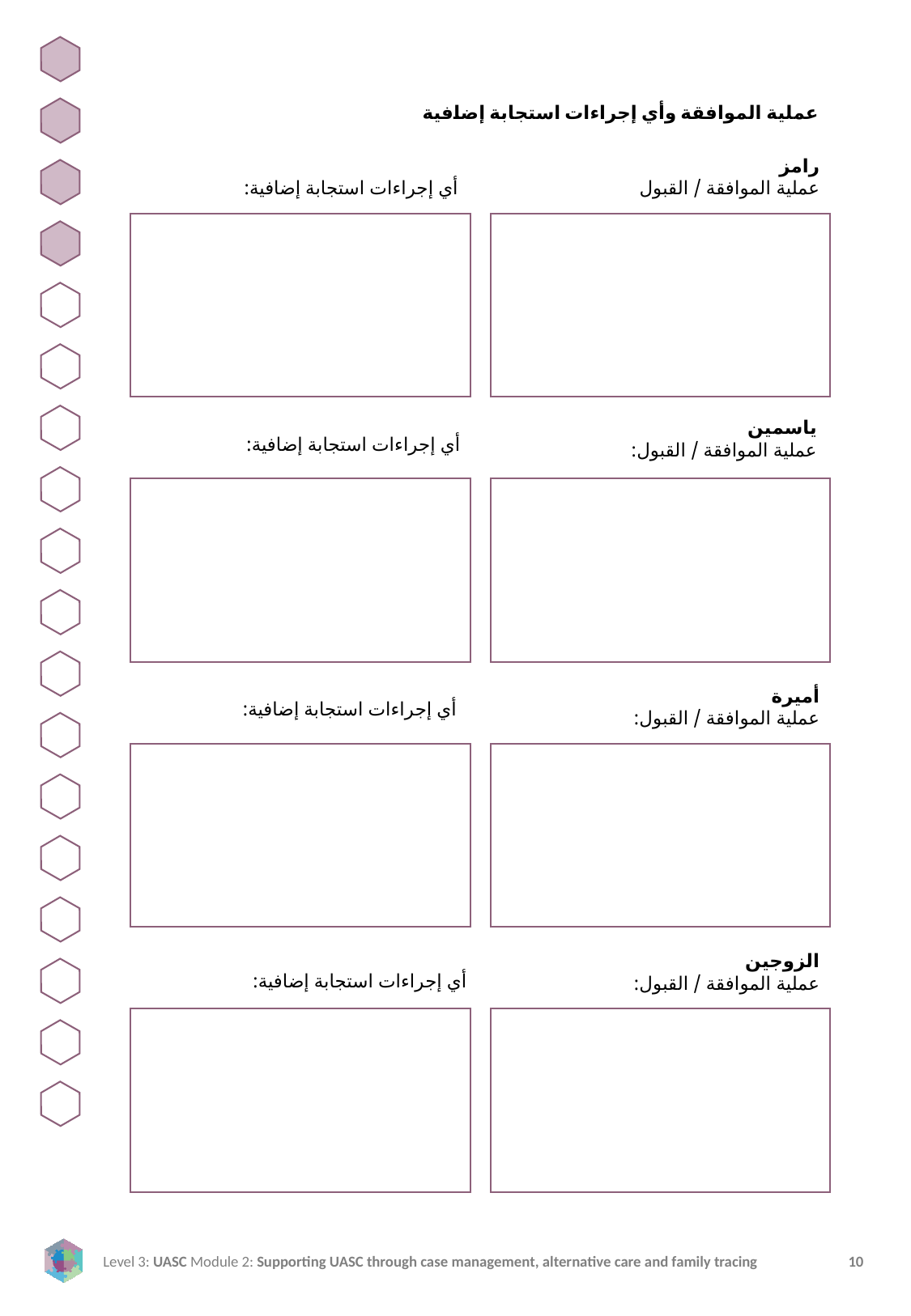

عملية الموافقة وأي إجراءات استجابة إضافية

أي إجراءات استجابة إضافية:
رامز
عملية الموافقة / القبول

ياسمين
عملية الموافقة / القبول:
أي إجراءات استجابة إضافية:

أميرة
عملية الموافقة / القبول:
أي إجراءات استجابة إضافية:

الزوجين
عملية الموافقة / القبول:

أي إجراءات استجابة إضافية: